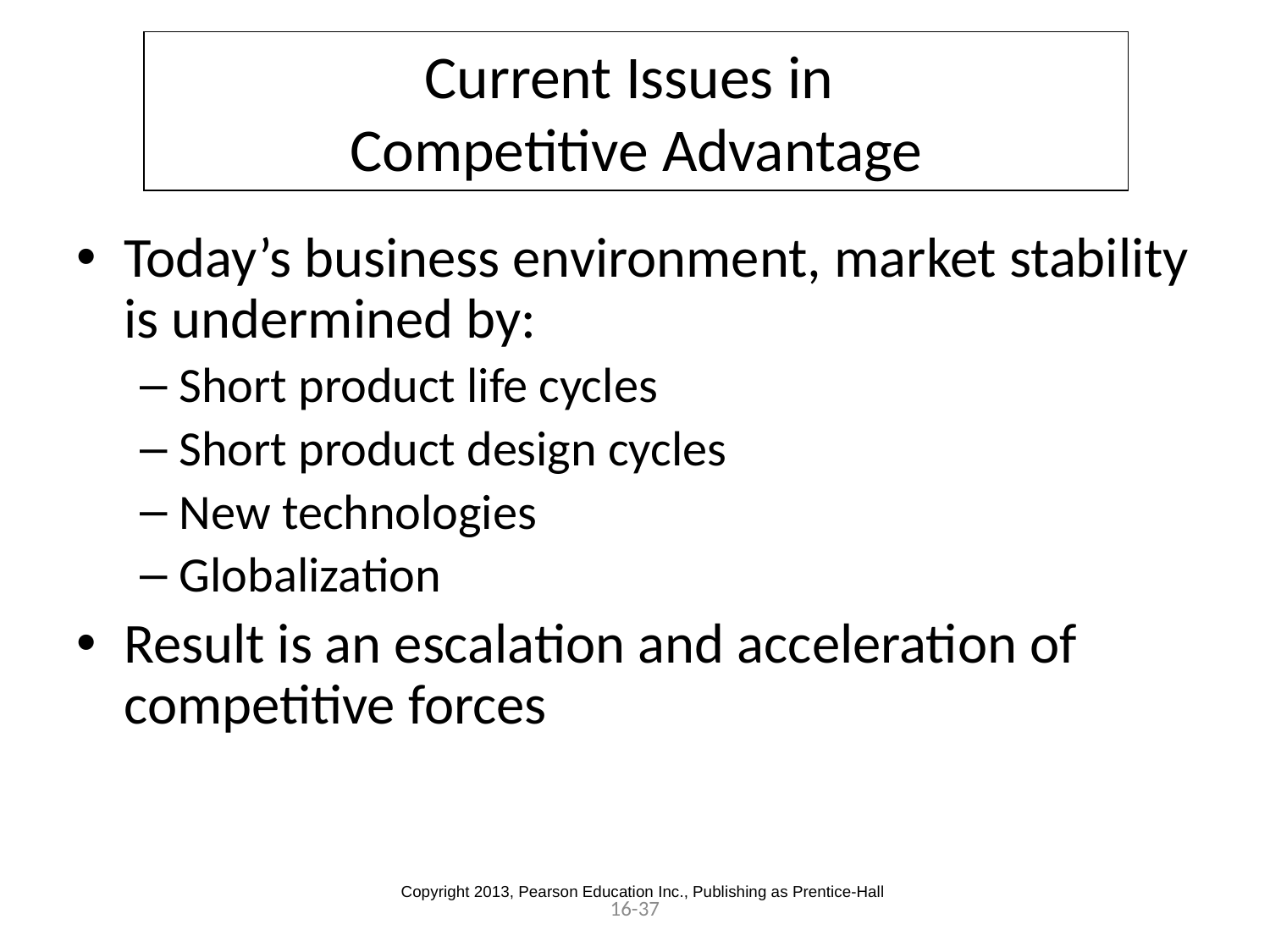

# Current Issues in Competitive Advantage
Today’s business environment, market stability is undermined by:
Short product life cycles
Short product design cycles
New technologies
Globalization
Result is an escalation and acceleration of competitive forces
Copyright 2013, Pearson Education Inc., Publishing as Prentice-Hall

16-37